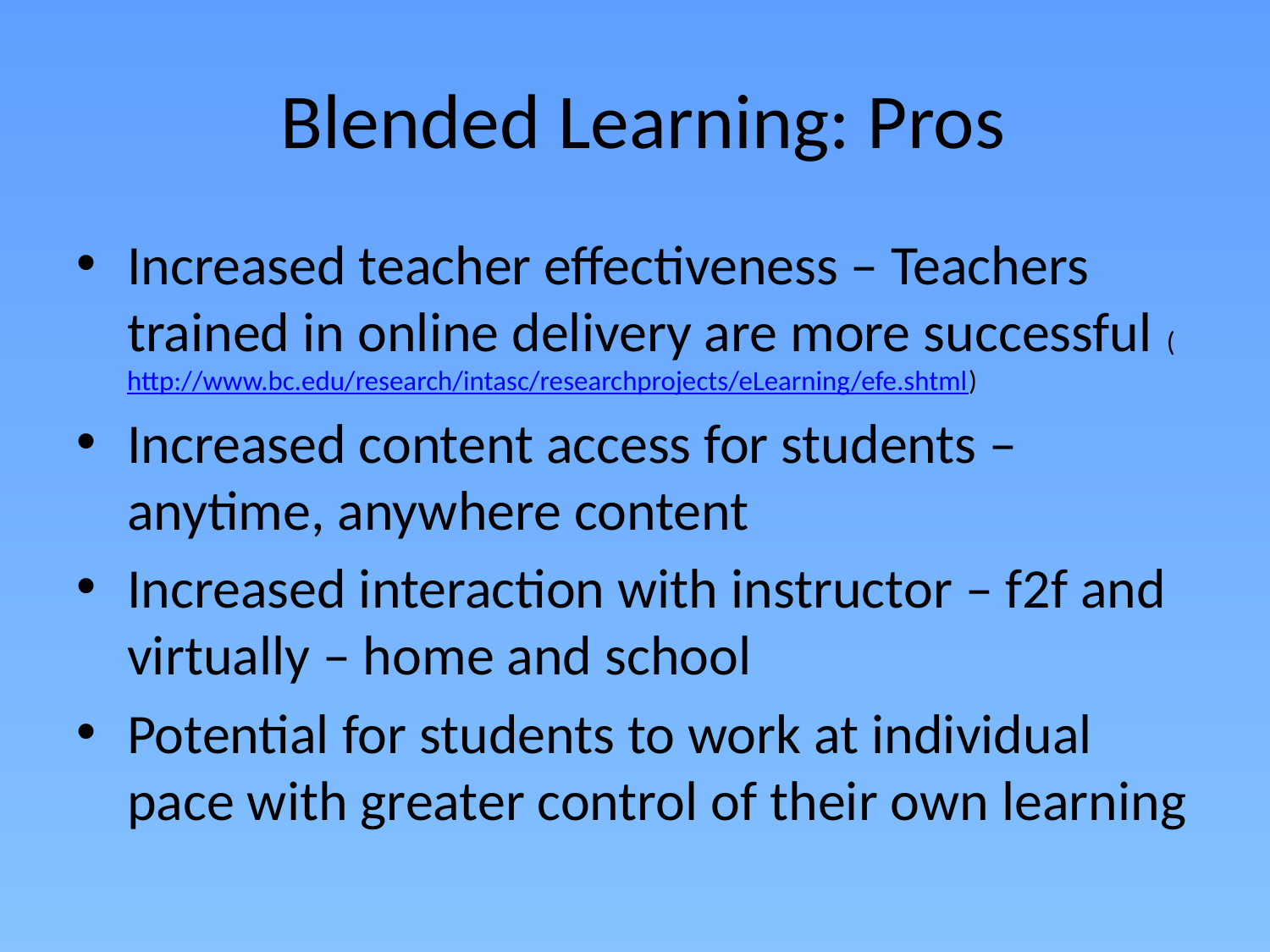

# Blended Learning: Pros
Increased teacher effectiveness – Teachers trained in online delivery are more successful (http://www.bc.edu/research/intasc/researchprojects/eLearning/efe.shtml)
Increased content access for students – anytime, anywhere content
Increased interaction with instructor – f2f and virtually – home and school
Potential for students to work at individual pace with greater control of their own learning